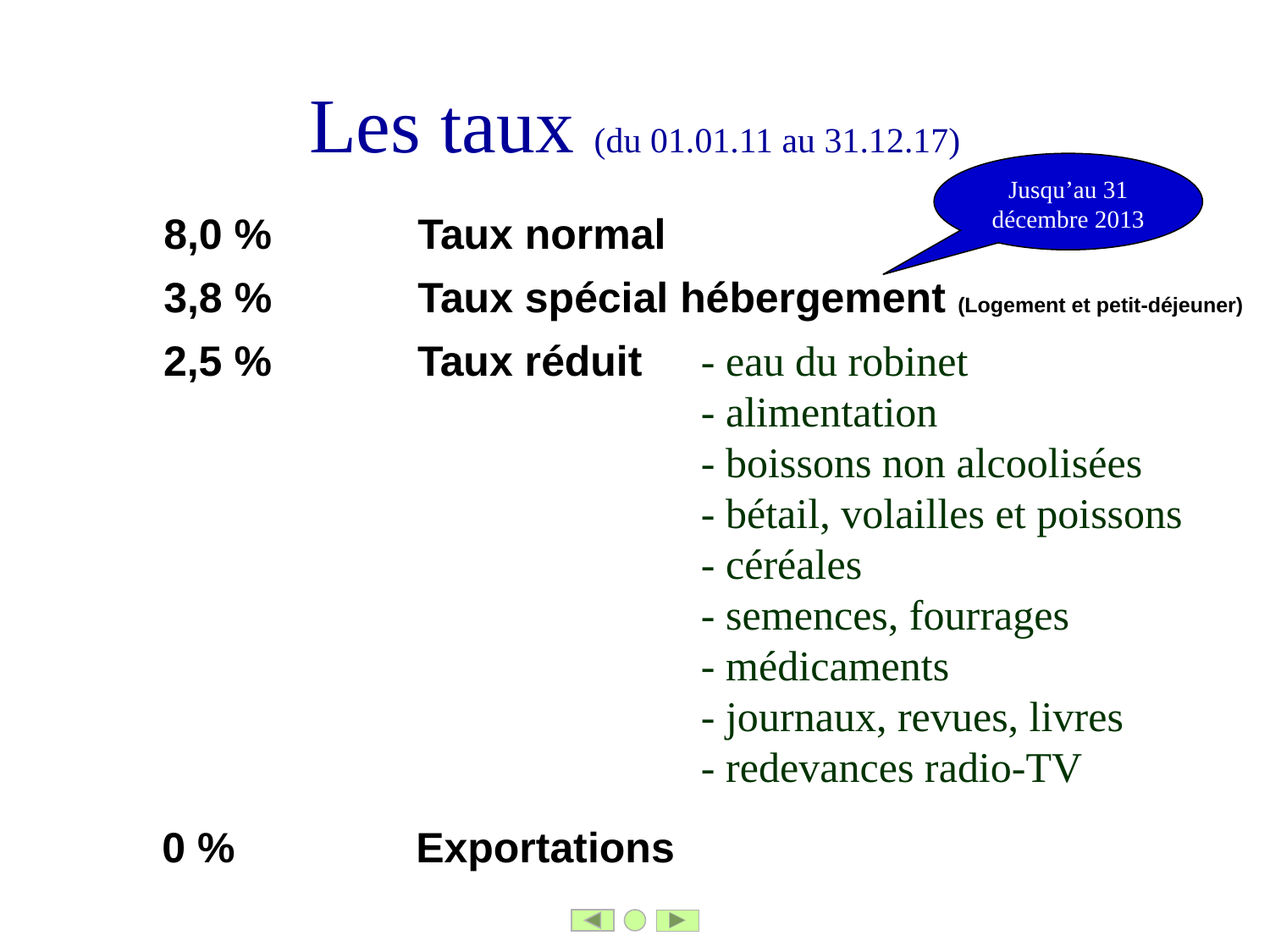

# Les taux (du 01.01.11 au 31.12.17)
Jusqu’au 31 décembre 2013
8,0 %		Taux normal
3,8 %		Taux spécial hébergement (Logement et petit-déjeuner)
2,5 %		Taux réduit
- eau du robinet
- alimentation
- boissons non alcoolisées
- bétail, volailles et poissons
- céréales
- semences, fourrages
- médicaments
- journaux, revues, livres
- redevances radio-TV
0 %		Exportations